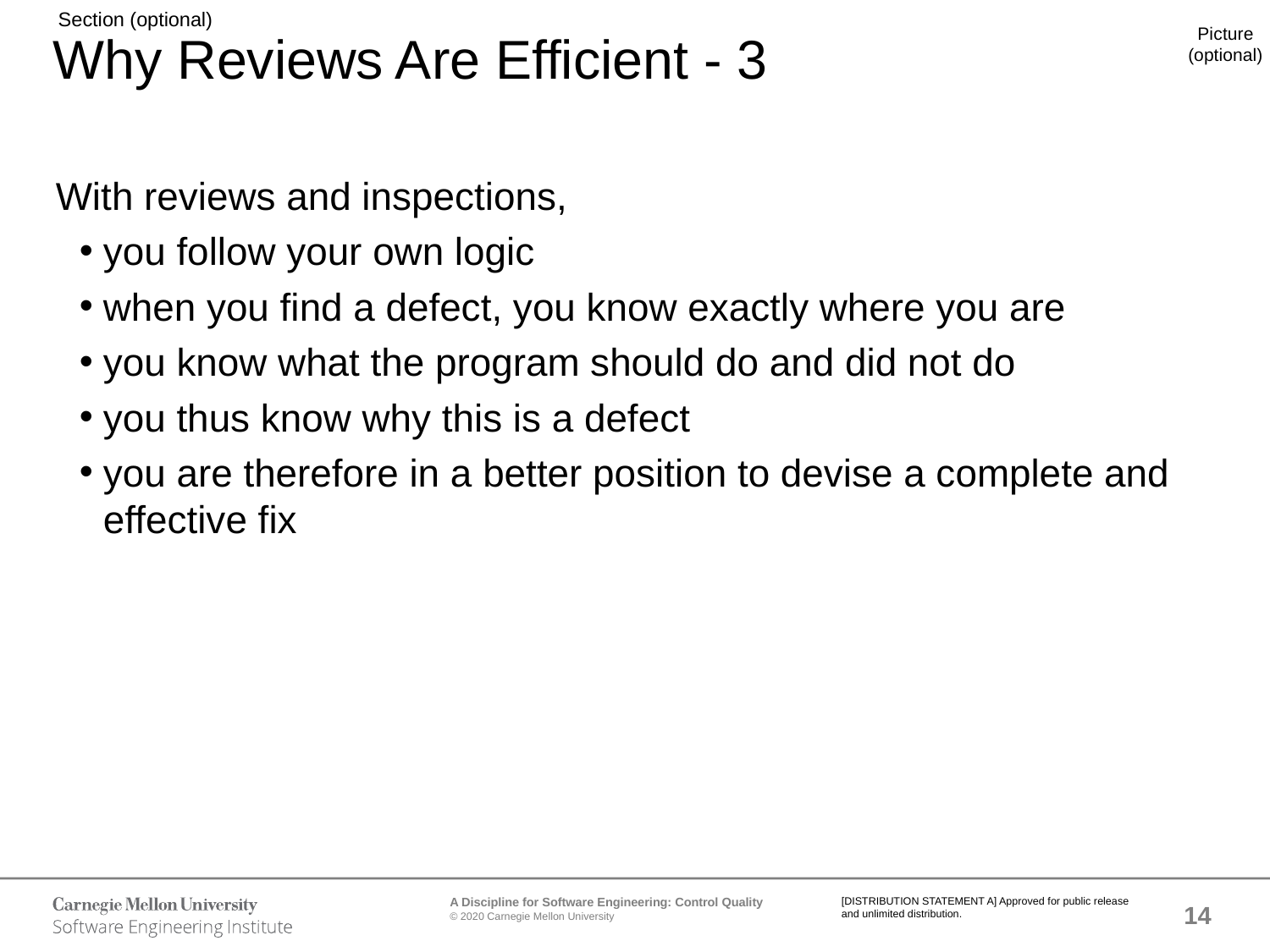

# Why Reviews Are Efficient - 3
With reviews and inspections,
you follow your own logic
when you find a defect, you know exactly where you are
you know what the program should do and did not do
you thus know why this is a defect
you are therefore in a better position to devise a complete and effective fix